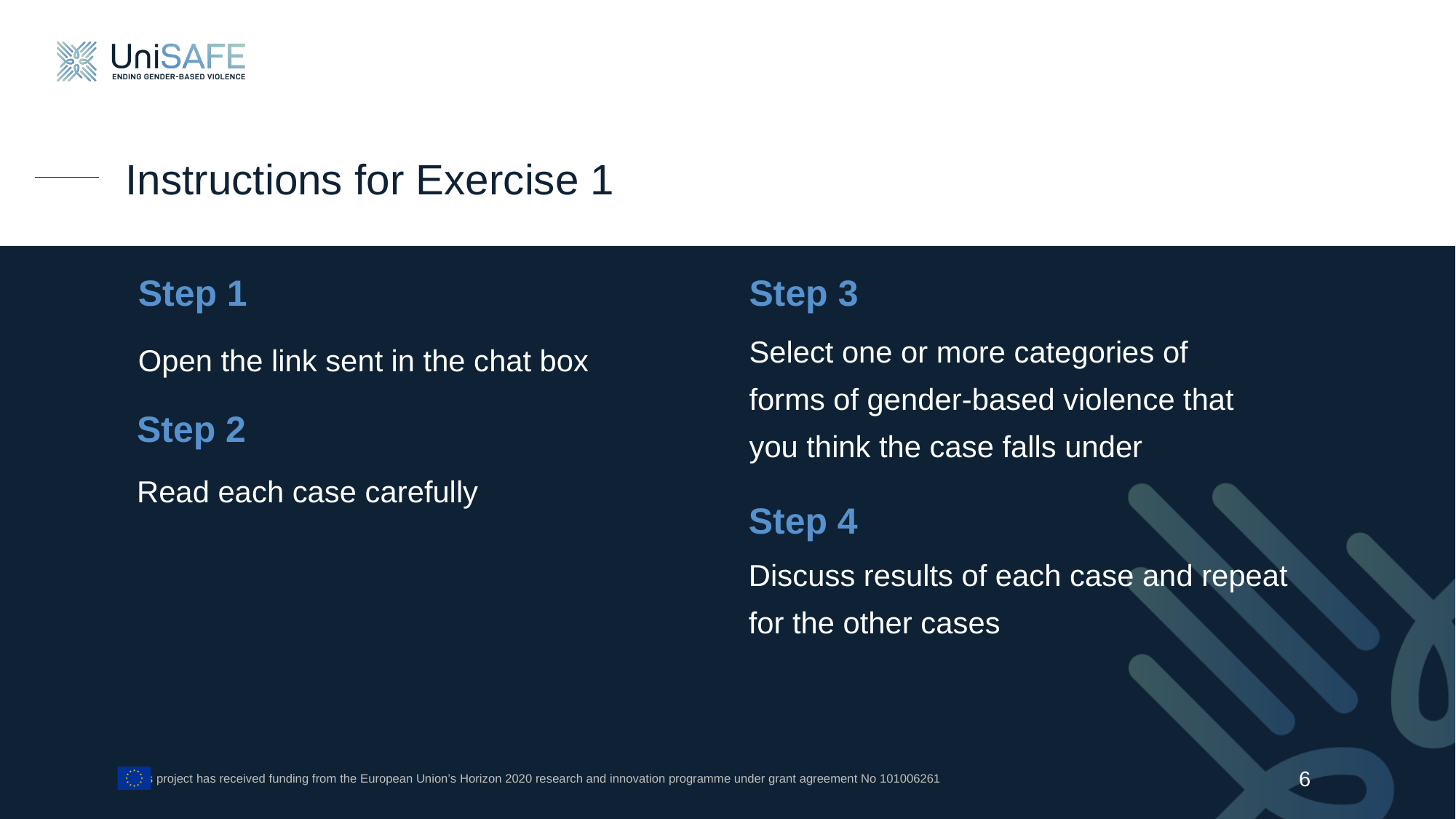

# Instructions for Exercise 1
Step 3
Step 1
Select one or more categories of forms of gender-based violence that you think the case falls under
Open the link sent in the chat box
Step 2
Read each case carefully
Step 4
Discuss results of each case and repeat
for the other cases